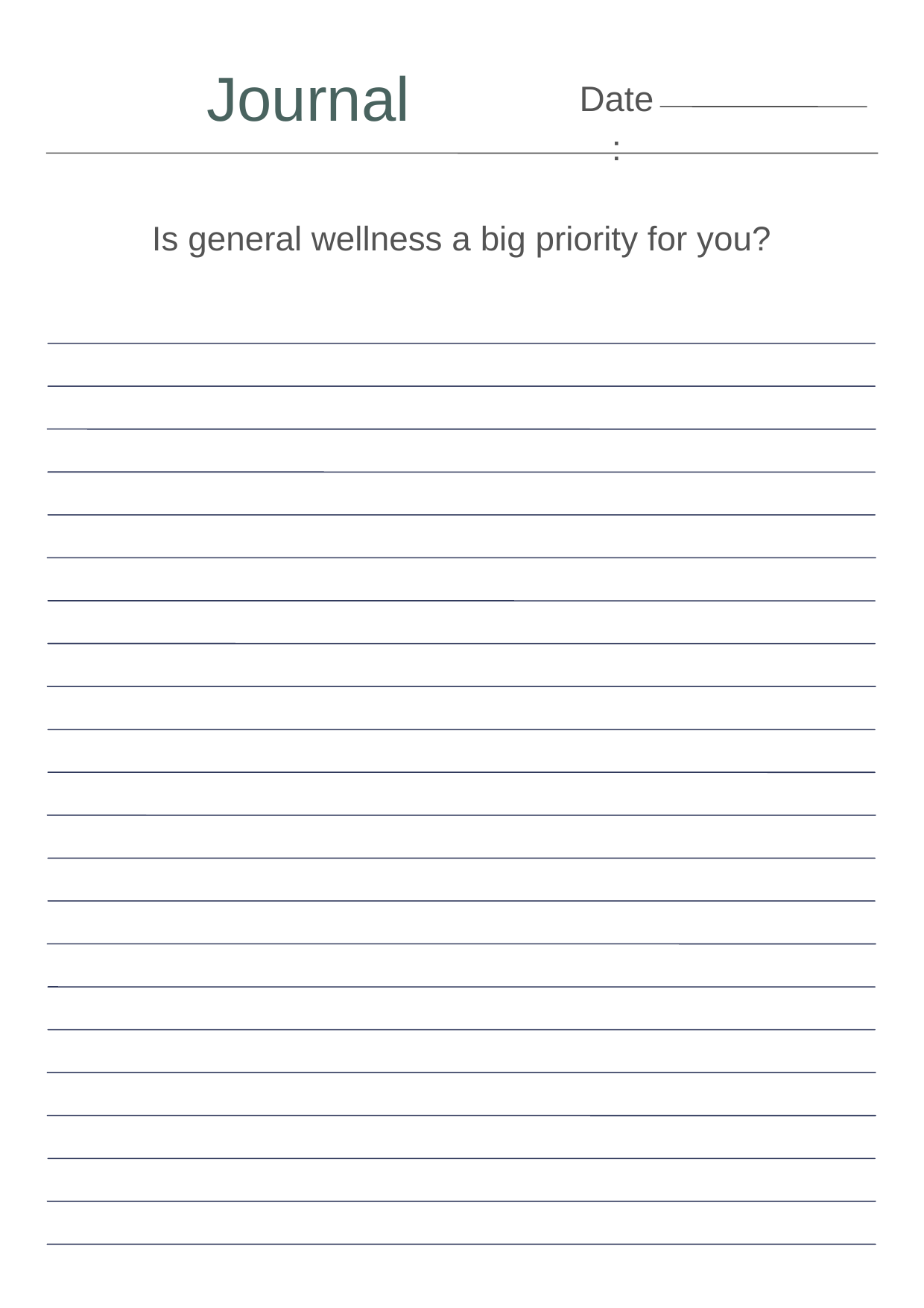

Journal
Date:

Is general wellness a big priority for you?